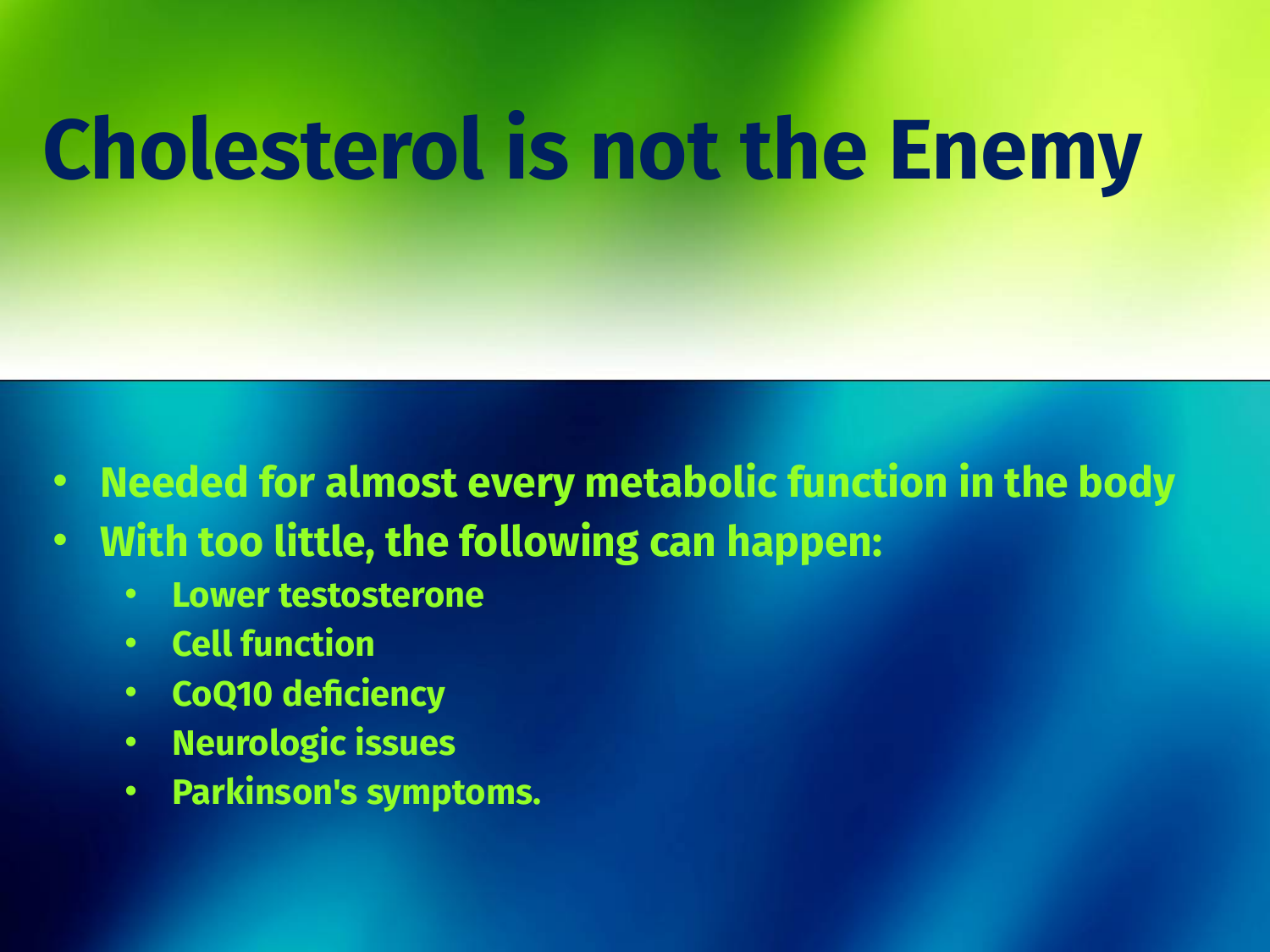

# Cholesterol is not the Enemy
Needed for almost every metabolic function in the body
With too little, the following can happen:
Lower testosterone
Cell function
CoQ10 deficiency
Neurologic issues
Parkinson's symptoms.